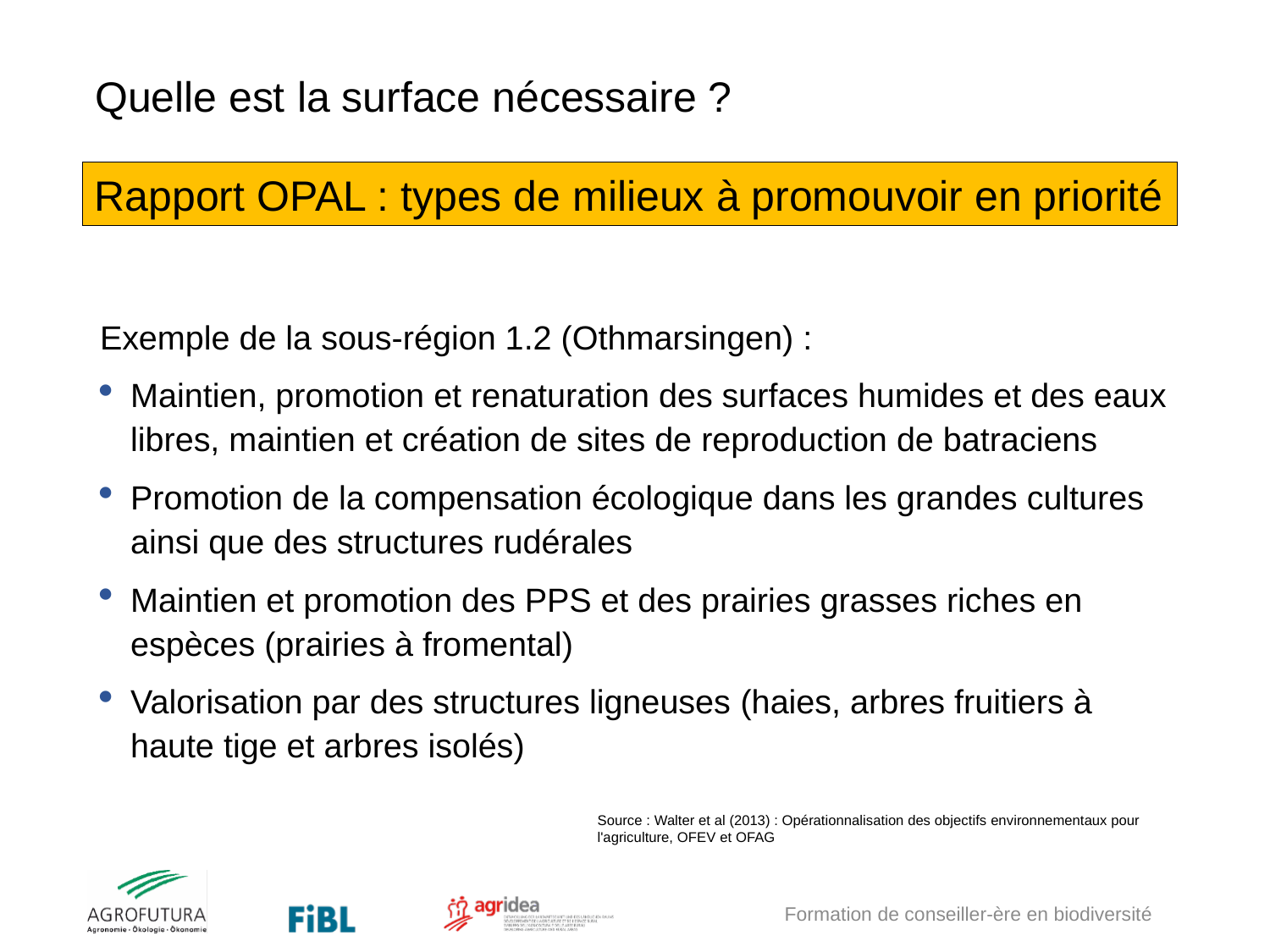

# Quelle est la surface nécessaire ?
Rapport OPAL : types de milieux à promouvoir en priorité
Exemple de la sous-région 1.2 (Othmarsingen) :
Maintien, promotion et renaturation des surfaces humides et des eaux libres, maintien et création de sites de reproduction de batraciens
Promotion de la compensation écologique dans les grandes cultures ainsi que des structures rudérales
Maintien et promotion des PPS et des prairies grasses riches en espèces (prairies à fromental)
Valorisation par des structures ligneuses (haies, arbres fruitiers à haute tige et arbres isolés)

Source : Walter et al (2013) : Opérationnalisation des objectifs environnementaux pour l'agriculture, OFEV et OFAG
Formation de conseiller-ère en biodiversité